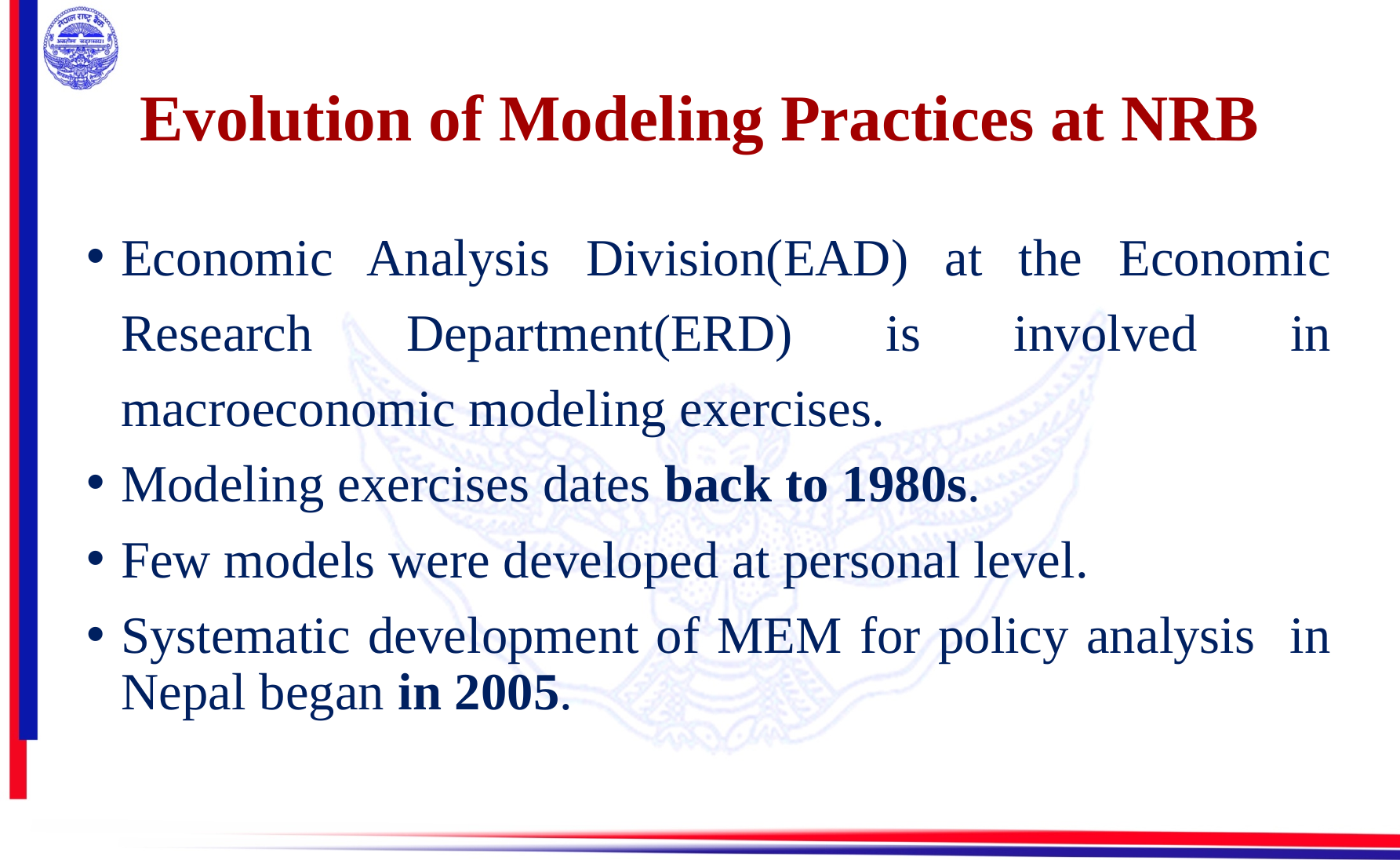

# Evolution of Modeling Practices at NRB
Economic Analysis Division(EAD) at the Economic Research Department(ERD) is involved in macroeconomic modeling exercises.
Modeling exercises dates back to 1980s.
Few models were developed at personal level.
Systematic development of MEM for policy analysis  in Nepal began in 2005.